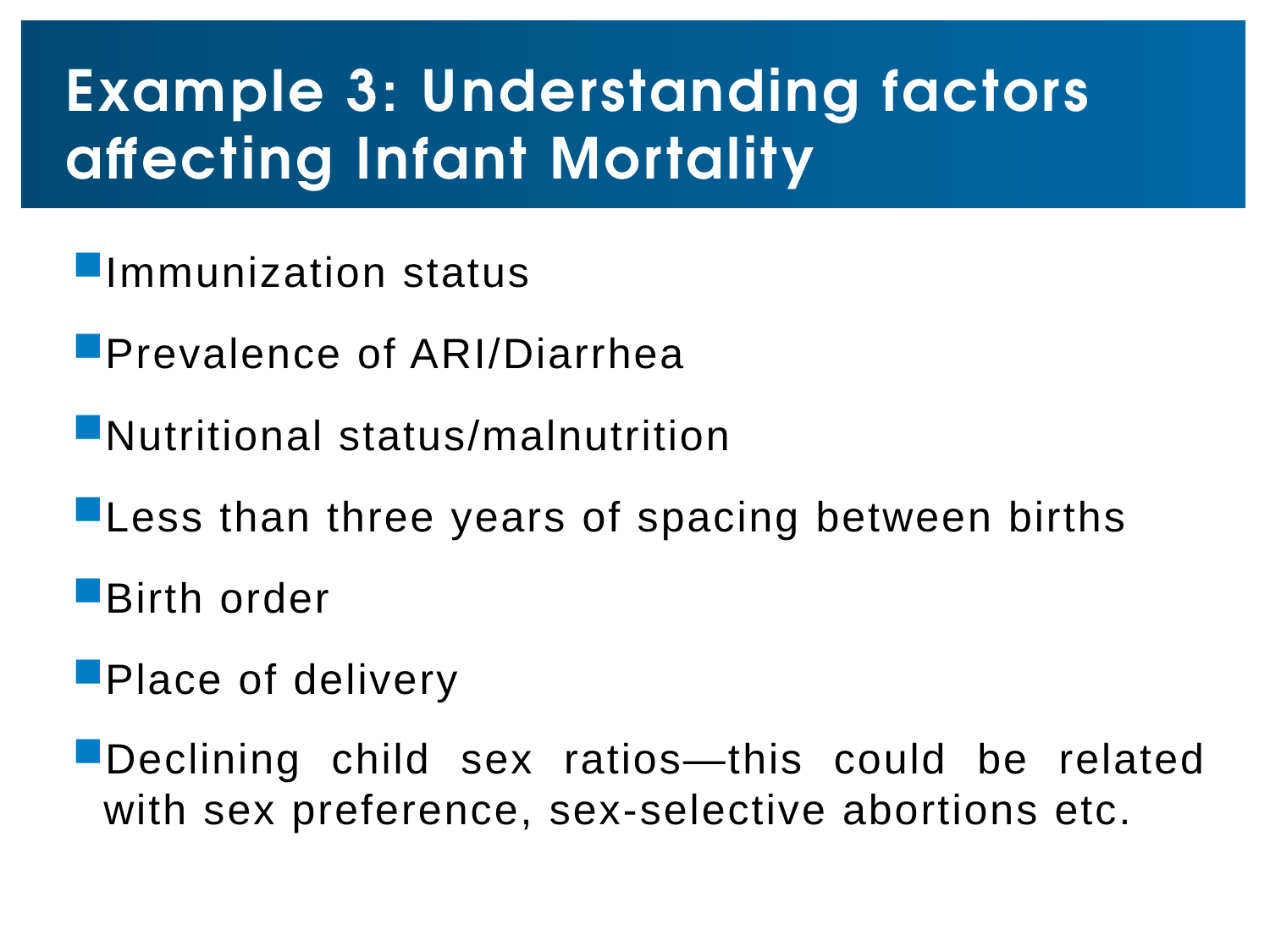

# Example 3: Understanding factors affecting Infant Mortality
Immunization status

Prevalence of ARI/Diarrhea

Nutritional status/malnutrition

Less than three years of spacing between births

Birth order

Place of delivery

Declining child sex ratios—this could be related with sex preference, sex-selective abortions etc.